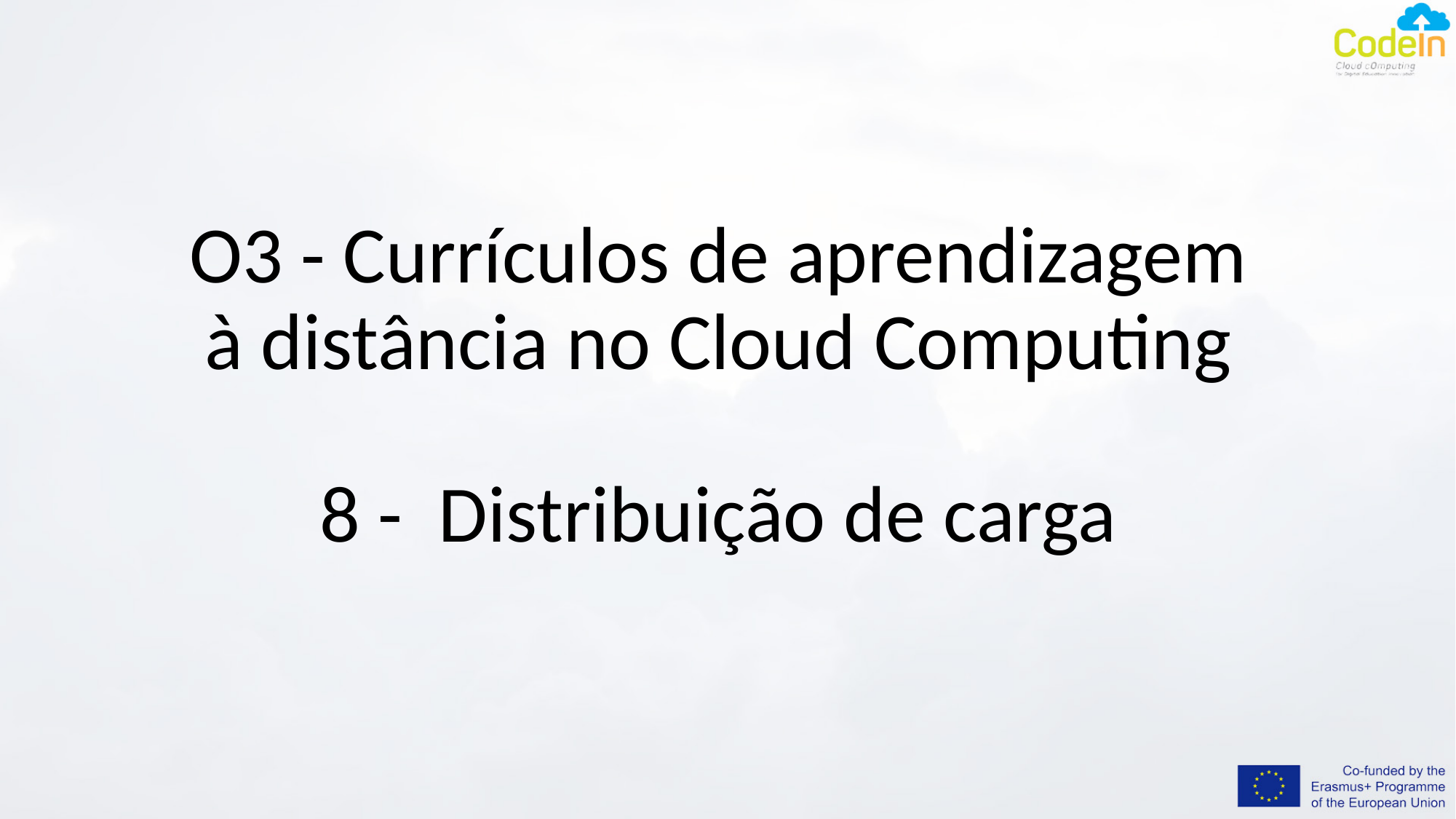

# O3 - Currículos de aprendizagem à distância no Cloud Computing 8 -  Distribuição de carga